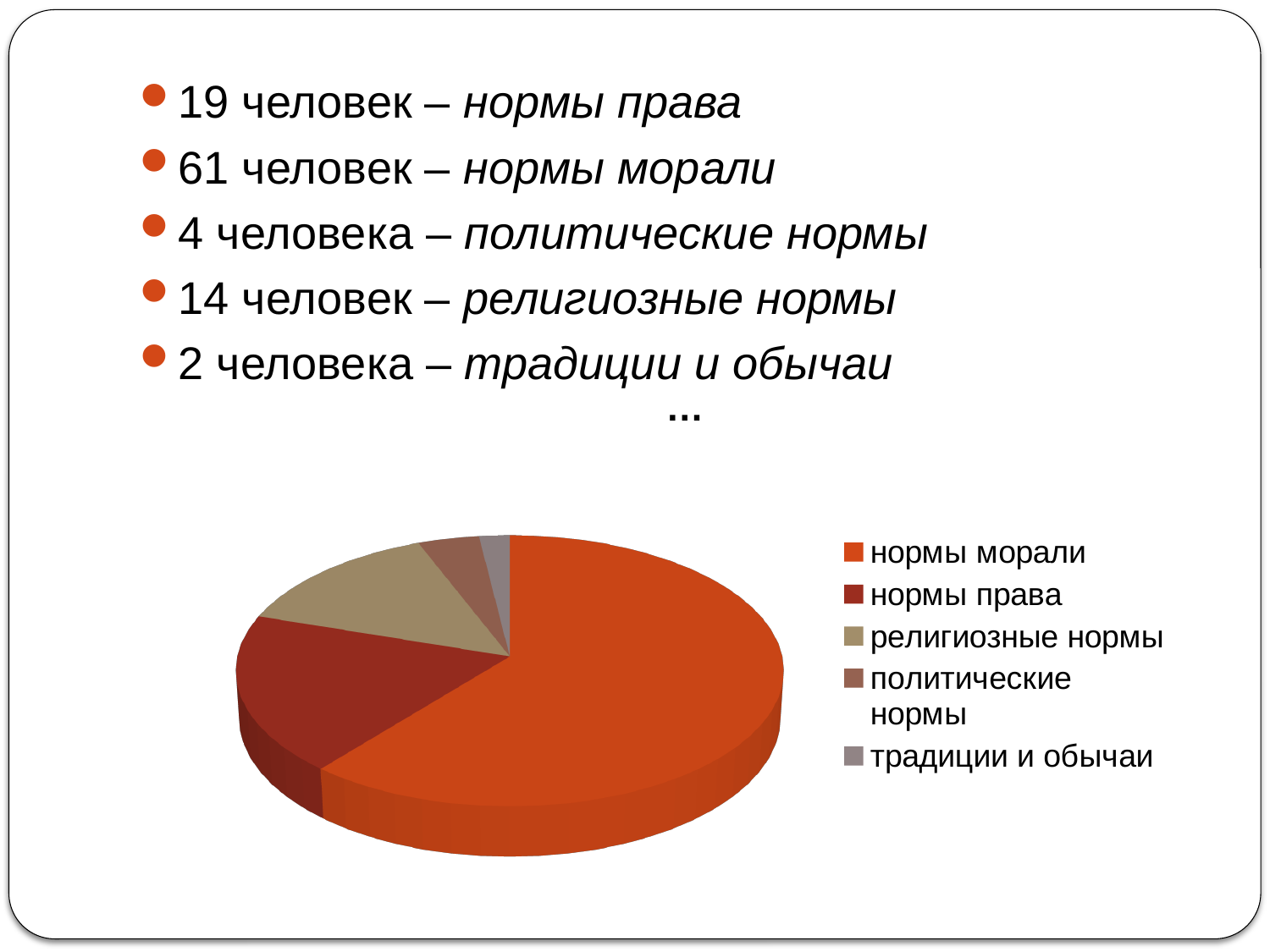

19 человек – нормы права
61 человек – нормы морали
4 человека – политические нормы
14 человек – религиозные нормы
2 человека – традиции и обычаи

[unsupported chart]